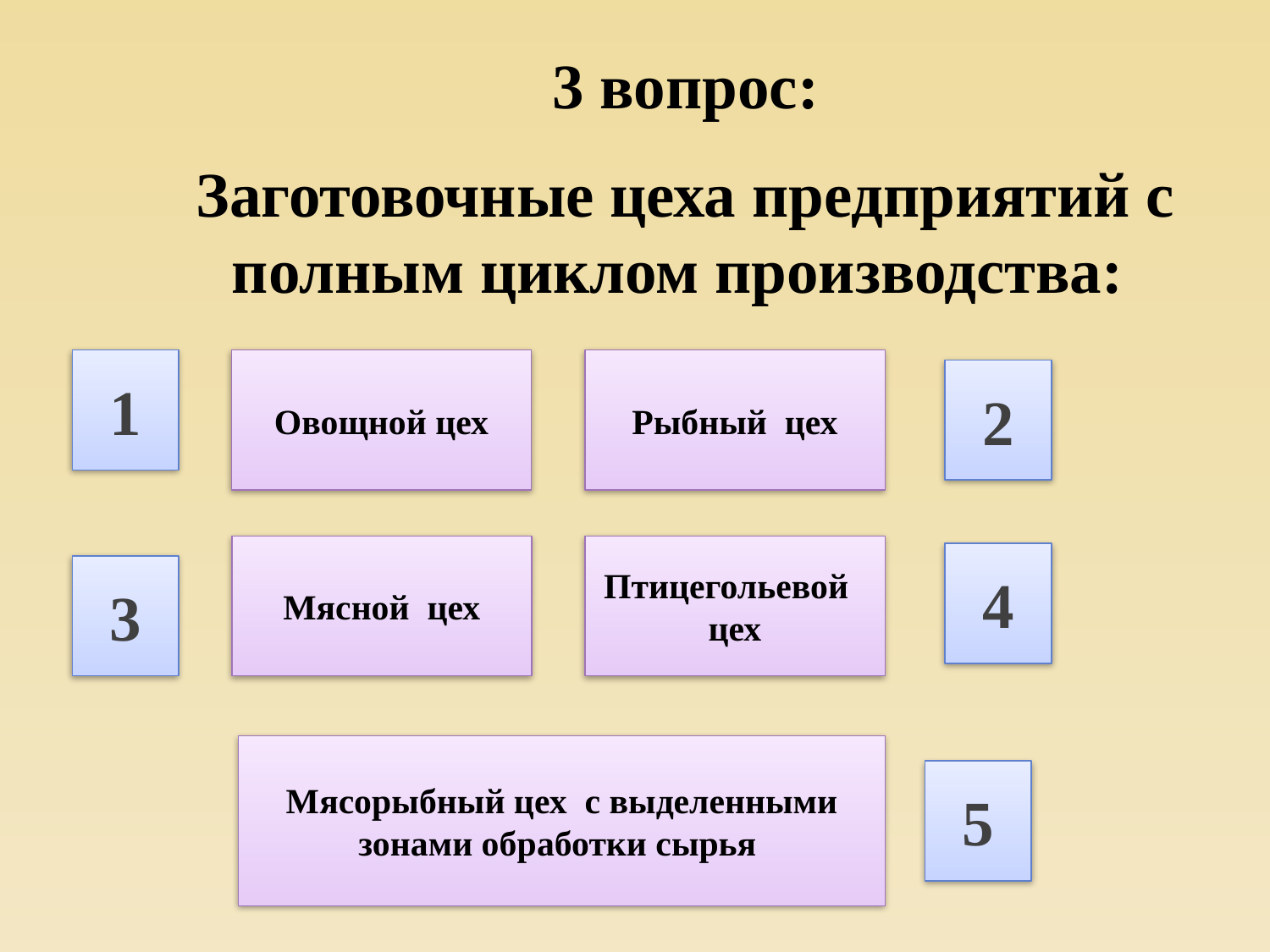

3 вопрос:
Заготовочные цеха предприятий с полным циклом производства:

1
Овощной цех
Рыбный  цех
2
Мясной  цех
Птицегольевой   цех
4
3
Мясорыбный цех  с выделенными зонами обработки сырья
5